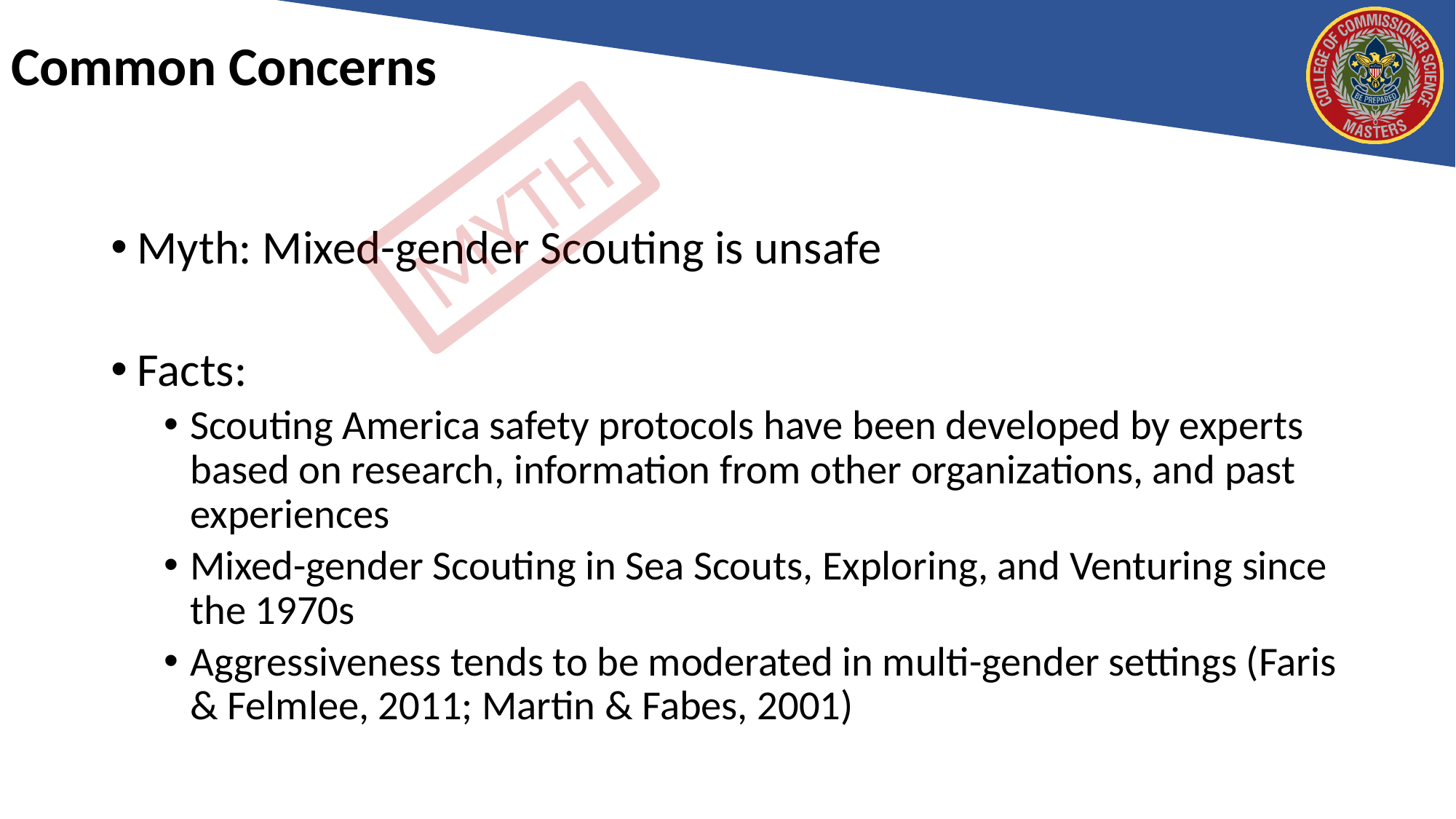

# Common Concerns
MYTH
Myth: Mixed-gender Scouting is unsafe
Facts:
Scouting America safety protocols have been developed by experts based on research, information from other organizations, and past experiences
Mixed-gender Scouting in Sea Scouts, Exploring, and Venturing since the 1970s
Aggressiveness tends to be moderated in multi-gender settings (Faris & Felmlee, 2011; Martin & Fabes, 2001)